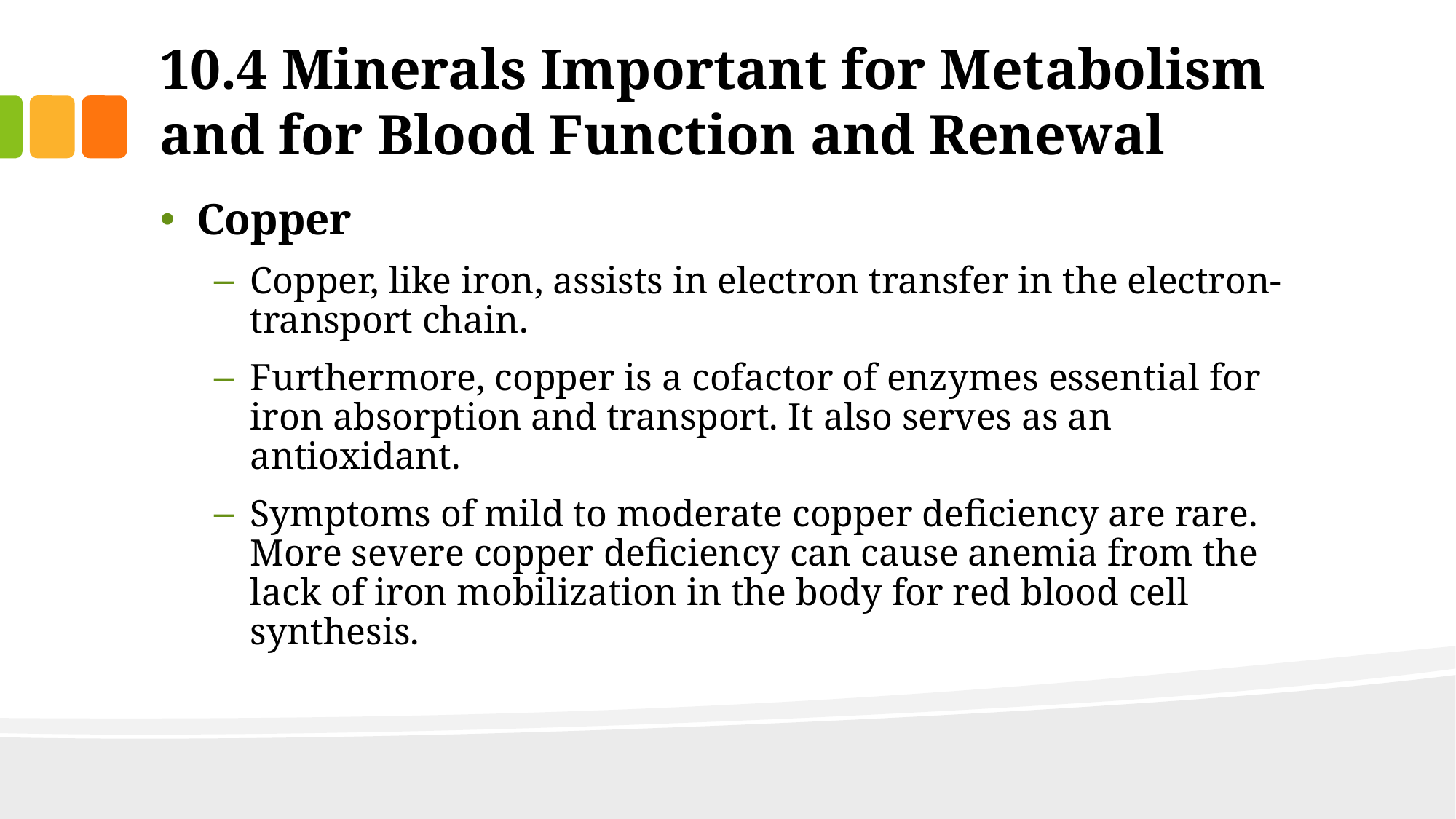

# 10.4 Minerals Important for Metabolism and for Blood Function and Renewal
Copper
Copper, like iron, assists in electron transfer in the electron-transport chain.
Furthermore, copper is a cofactor of enzymes essential for iron absorption and transport. It also serves as an antioxidant.
Symptoms of mild to moderate copper deficiency are rare. More severe copper deficiency can cause anemia from the lack of iron mobilization in the body for red blood cell synthesis.